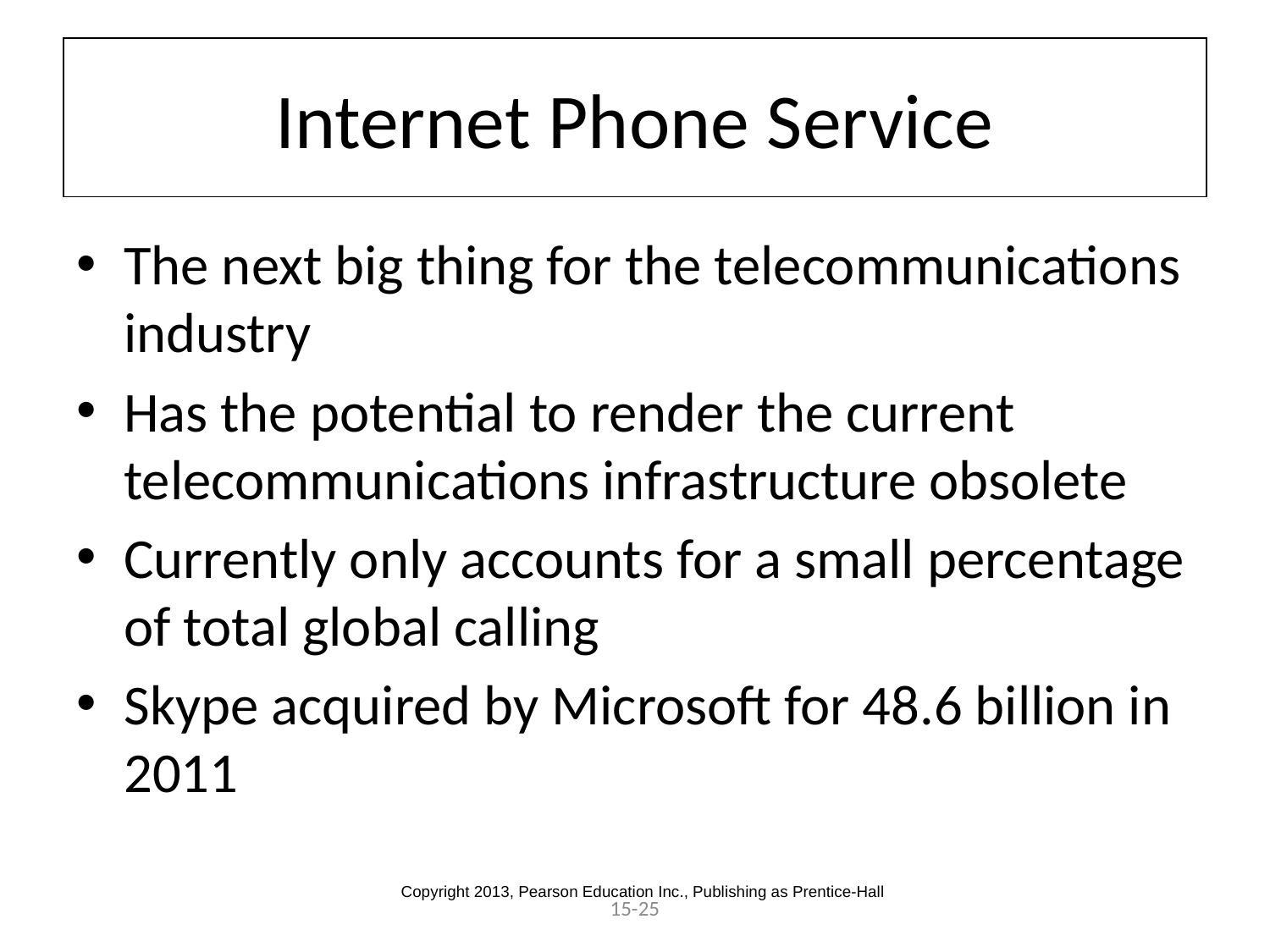

# Internet Phone Service
The next big thing for the telecommunications industry
Has the potential to render the current telecommunications infrastructure obsolete
Currently only accounts for a small percentage of total global calling
Skype acquired by Microsoft for 48.6 billion in 2011
Copyright 2013, Pearson Education Inc., Publishing as Prentice-Hall

15-25